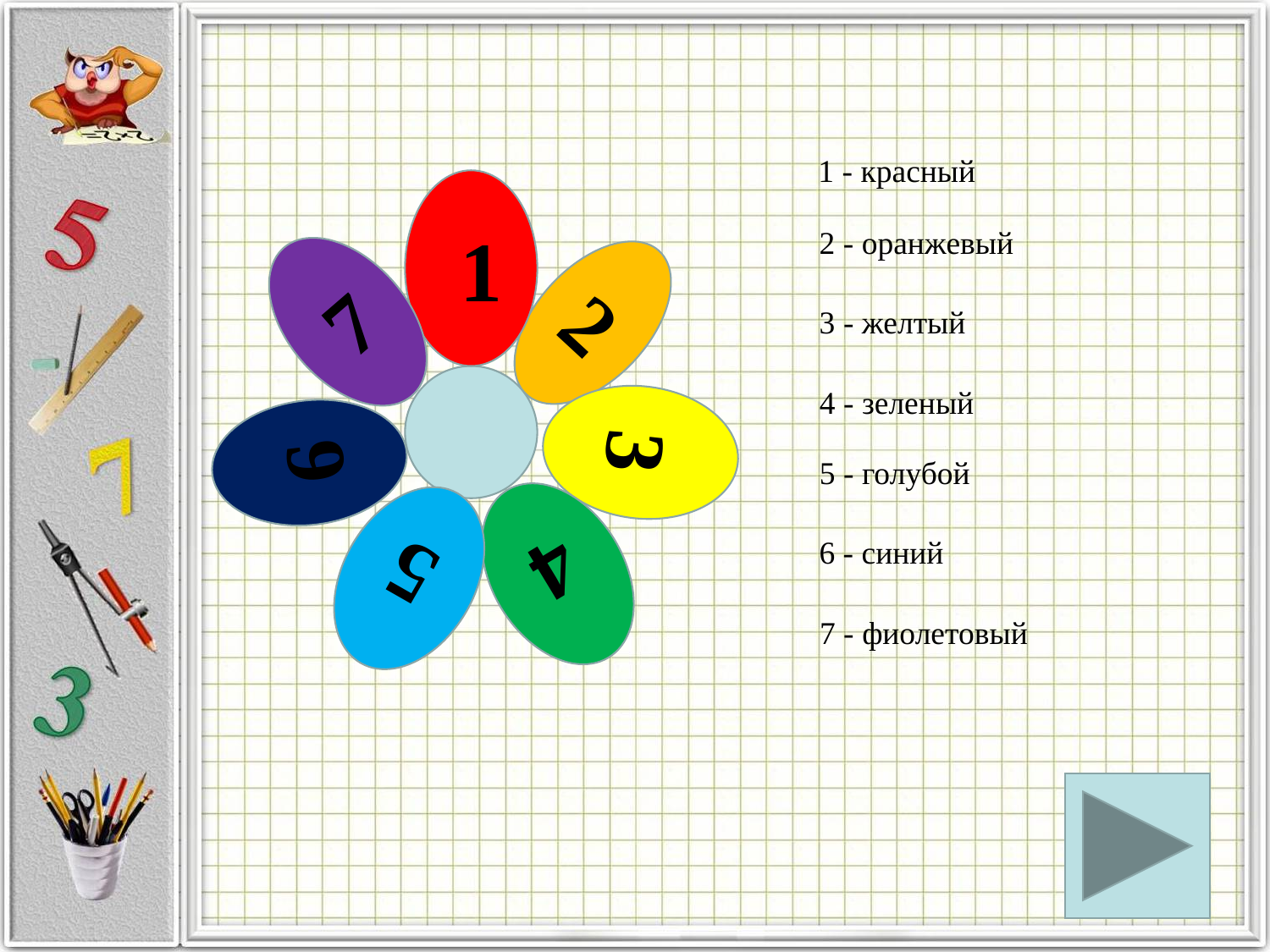

1 - красный
 1
2 - оранжевый
7
2
3 - желтый
3
6

4 - зеленый
5 - голубой
4
5
6 - синий
7 - фиолетовый